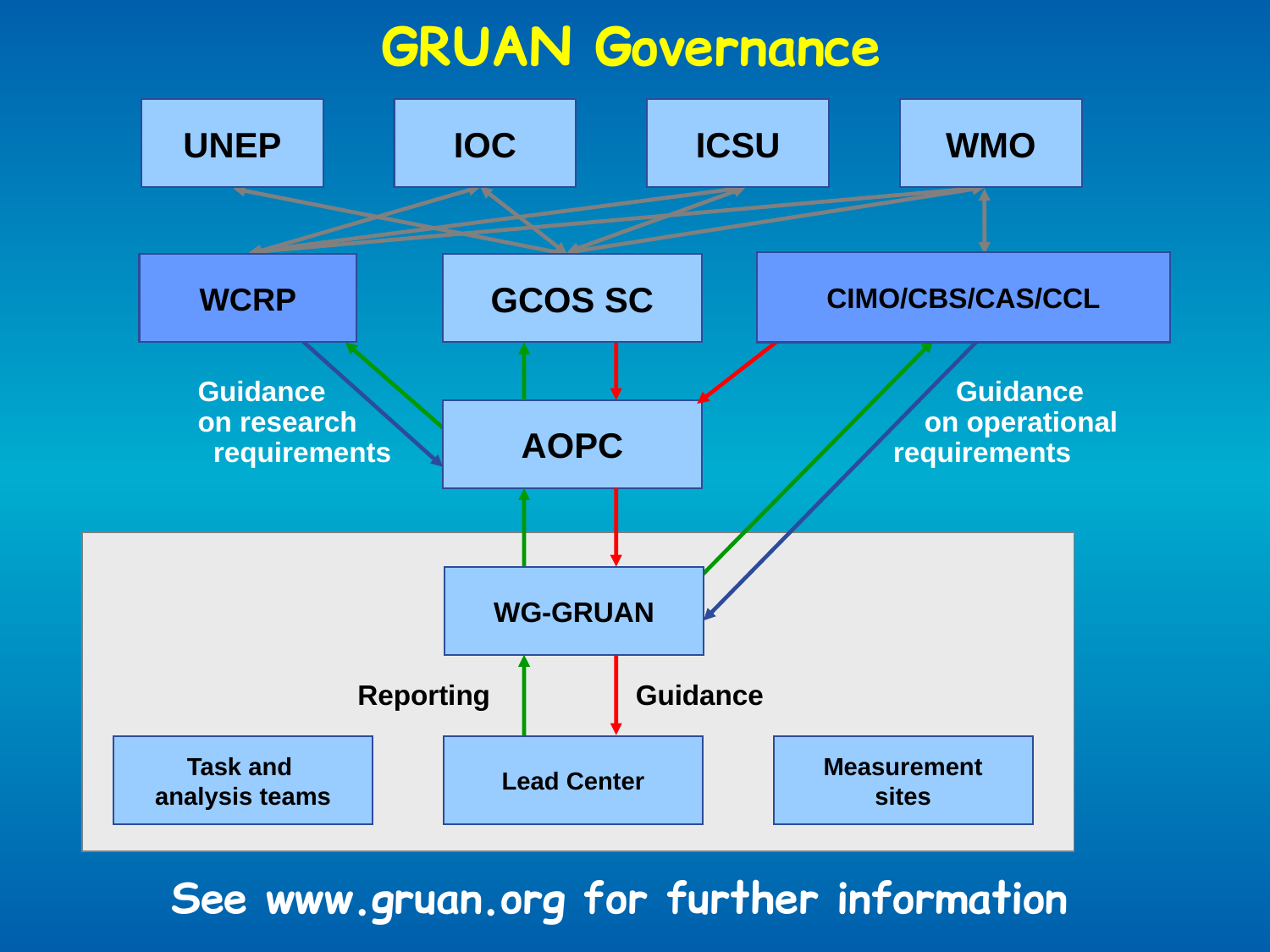

GRUAN Governance
UNEP
IOC
ICSU
WMO

CIMO/CBS/CAS/CCL
WCRP
GCOS SC

Guidance
on research
  requirements
              Guidance
          on operational
      requirements
AOPC

WG-GRUAN

Reporting
Guidance
Task and
analysis teams
Lead Center
Measurement
sites
See www.gruan.org for further information